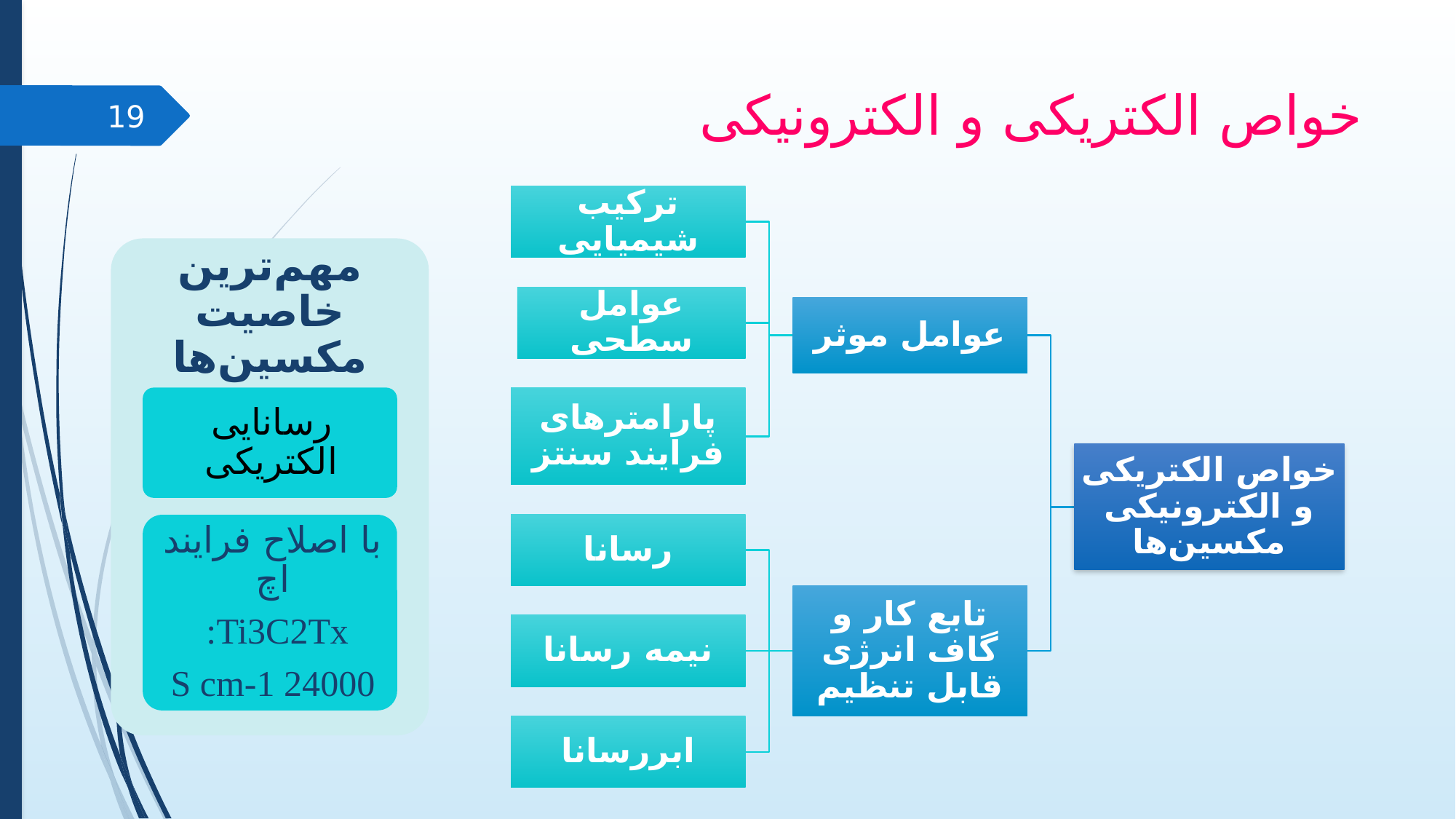

# خواص الکتریکی و الکترونیکی
19
خواص الکتریکی و الکترونیکی مکسین‌ها
عوامل موثر
ترکیب شیمیایی
عوامل سطحی
پارامترهای فرایند سنتز
تابع کار و گاف انرژی قابل تنظیم
رسانا
نیمه رسانا
ابررسانا
مهم‌ترین خاصیت مکسین‌ها
رسانایی الکتریکی
با اصلاح فرایند اچ
Ti3C2Tx:
24000 S cm-1